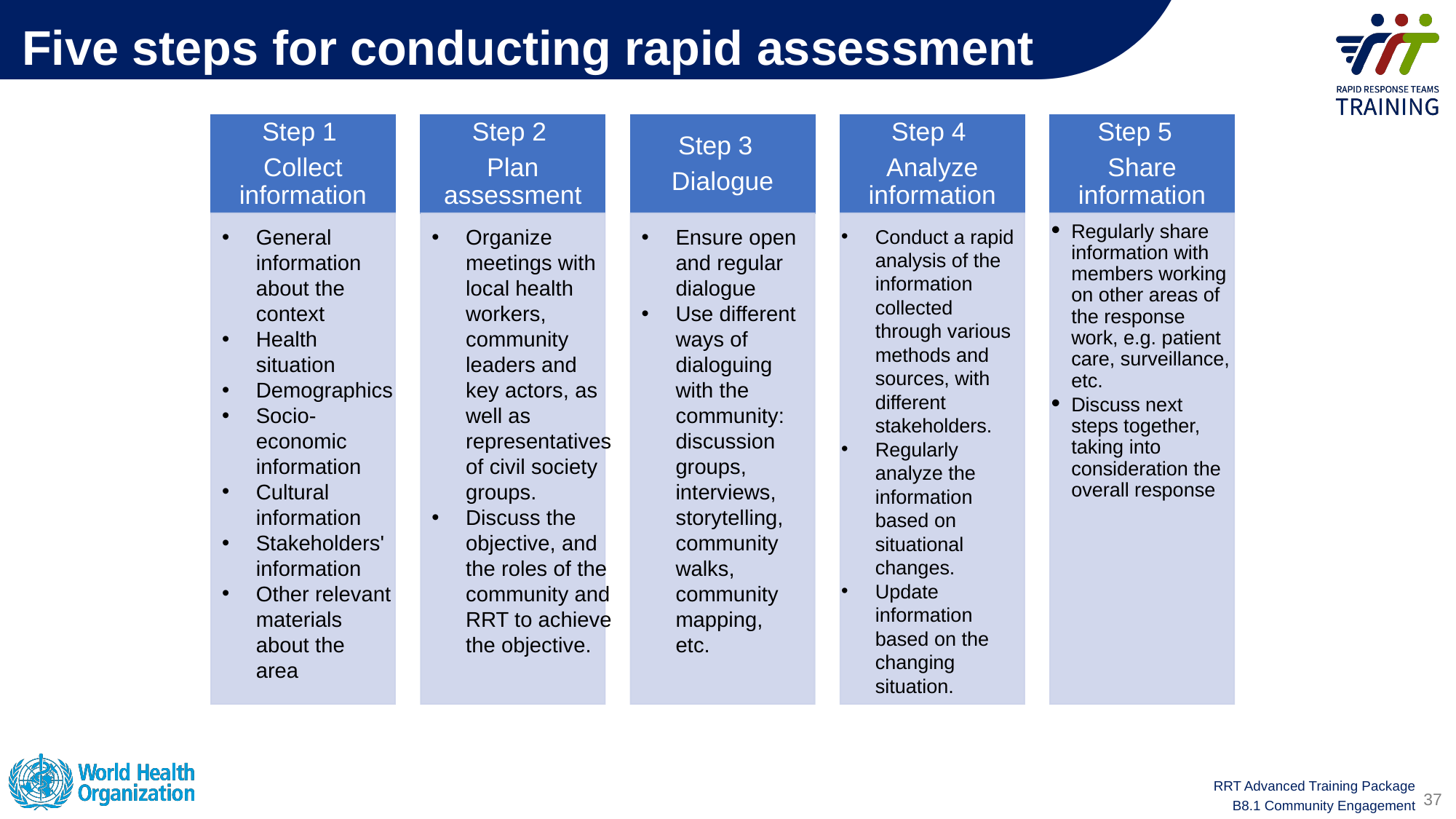

Five steps for conducting rapid assessment

Step 1
Collect information
Step 2
Plan assessment
Step 3
Dialogue
Step 4
Analyze information
Step 5
Share information
Regularly share information with  members working on other areas of the response work, e.g. patient care, surveillance, etc.
Discuss next steps together, taking into consideration the overall response

General information about the context
Health situation
Demographics
Socio-economic information
Cultural information
Stakeholders' information
Other relevant materials about the area
Organize meetings with local health workers, community leaders and key actors, as well as representatives of civil society groups.
Discuss the objective, and the roles of the community and RRT to achieve the objective.

Ensure open and regular dialogue
Use different ways of dialoguing with the community: discussion groups, interviews, storytelling, community walks, community mapping, etc.
Conduct a rapid analysis of the information collected through various methods and sources, with different stakeholders.
Regularly analyze the information based on situational changes.
Update information based on the changing situation.